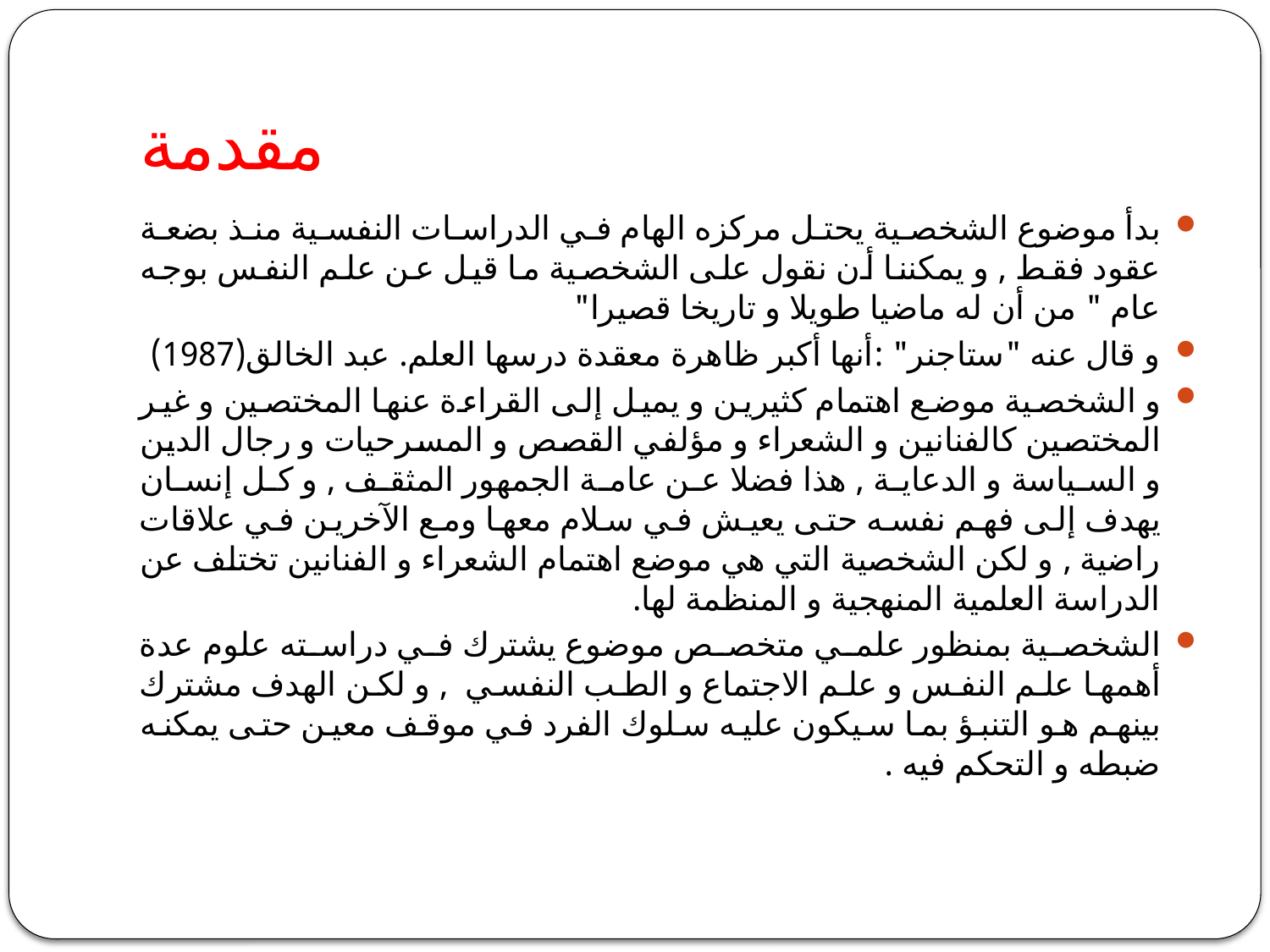

# مقدمة
بدأ موضوع الشخصية يحتل مركزه الهام في الدراسات النفسية منذ بضعة عقود فقط , و يمكننا أن نقول على الشخصية ما قيل عن علم النفس بوجه عام " من أن له ماضيا طويلا و تاريخا قصيرا"
و قال عنه "ستاجنر" :أنها أكبر ظاهرة معقدة درسها العلم. عبد الخالق(1987)
و الشخصية موضع اهتمام كثيرين و يميل إلى القراءة عنها المختصين و غير المختصين كالفنانين و الشعراء و مؤلفي القصص و المسرحيات و رجال الدين و السياسة و الدعاية , هذا فضلا عن عامة الجمهور المثقف , و كل إنسان يهدف إلى فهم نفسه حتى يعيش في سلام معها ومع الآخرين في علاقات راضية , و لكن الشخصية التي هي موضع اهتمام الشعراء و الفنانين تختلف عن الدراسة العلمية المنهجية و المنظمة لها.
الشخصية بمنظور علمي متخصص موضوع يشترك في دراسته علوم عدة أهمها علم النفس و علم الاجتماع و الطب النفسي  , و لكن الهدف مشترك بينهم هو التنبؤ بما سيكون عليه سلوك الفرد في موقف معين حتى يمكنه ضبطه و التحكم فيه .